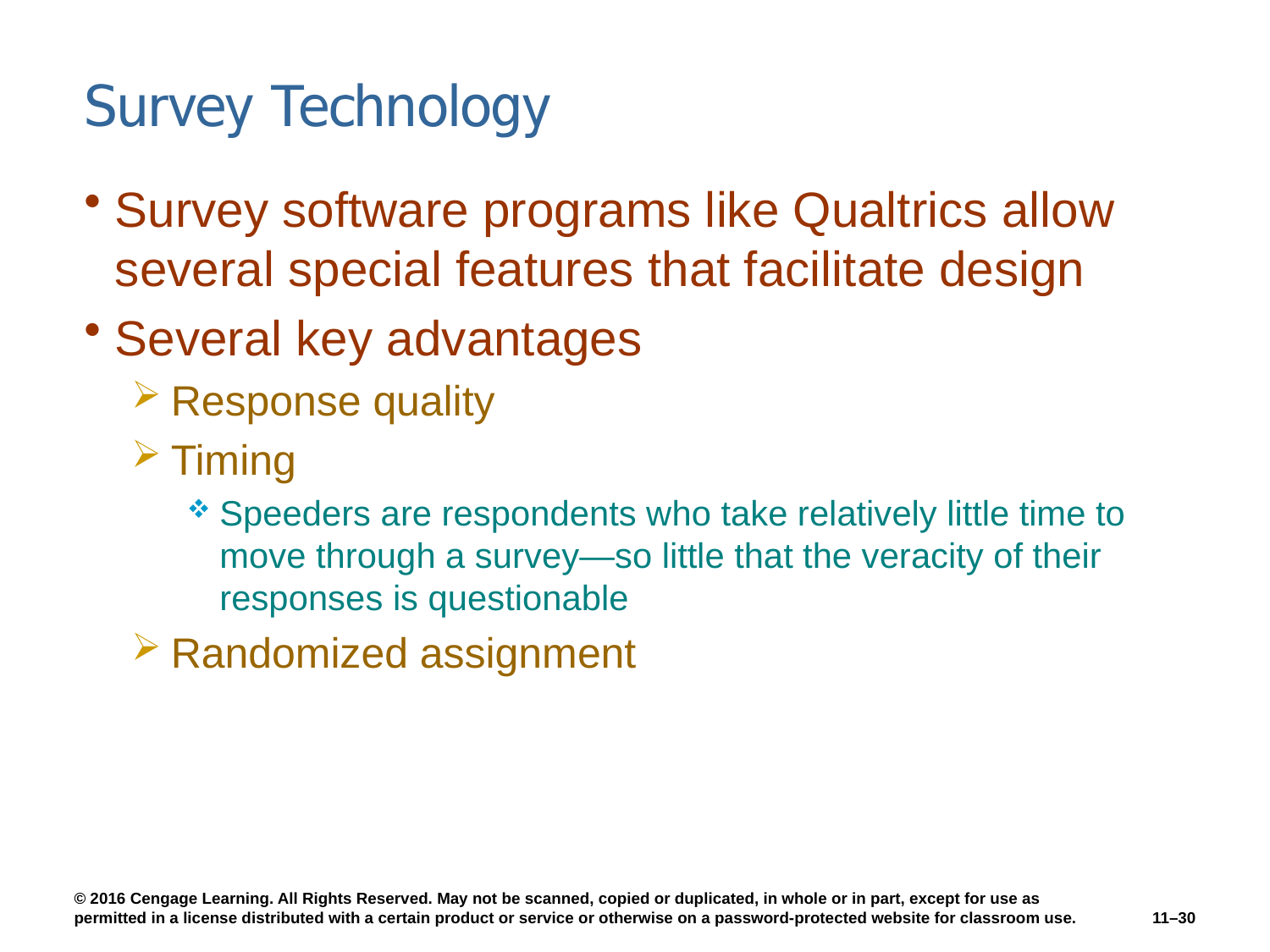

# Survey Technology
Survey software programs like Qualtrics allow several special features that facilitate design
Several key advantages
Response quality
Timing
Speeders are respondents who take relatively little time to move through a survey—so little that the veracity of their responses is questionable
Randomized assignment
11–30
© 2016 Cengage Learning. All Rights Reserved. May not be scanned, copied or duplicated, in whole or in part, except for use as permitted in a license distributed with a certain product or service or otherwise on a password-protected website for classroom use.